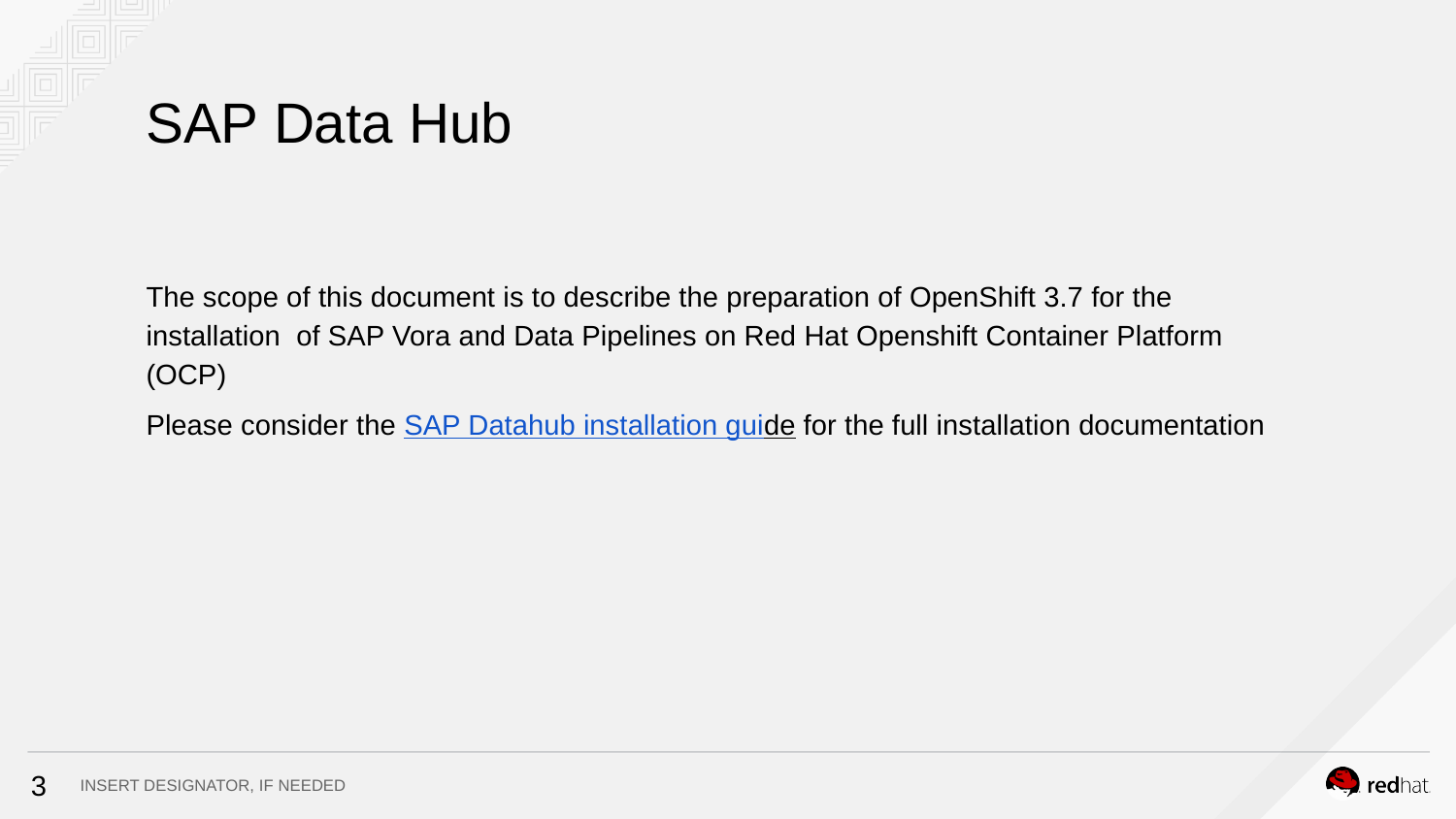

# SAP Data Hub

The scope of this document is to describe the preparation of OpenShift 3.7 for the installation  of SAP Vora and Data Pipelines on Red Hat Openshift Container Platform (OCP)
Please consider the SAP Datahub installation guide for the full installation documentation

3